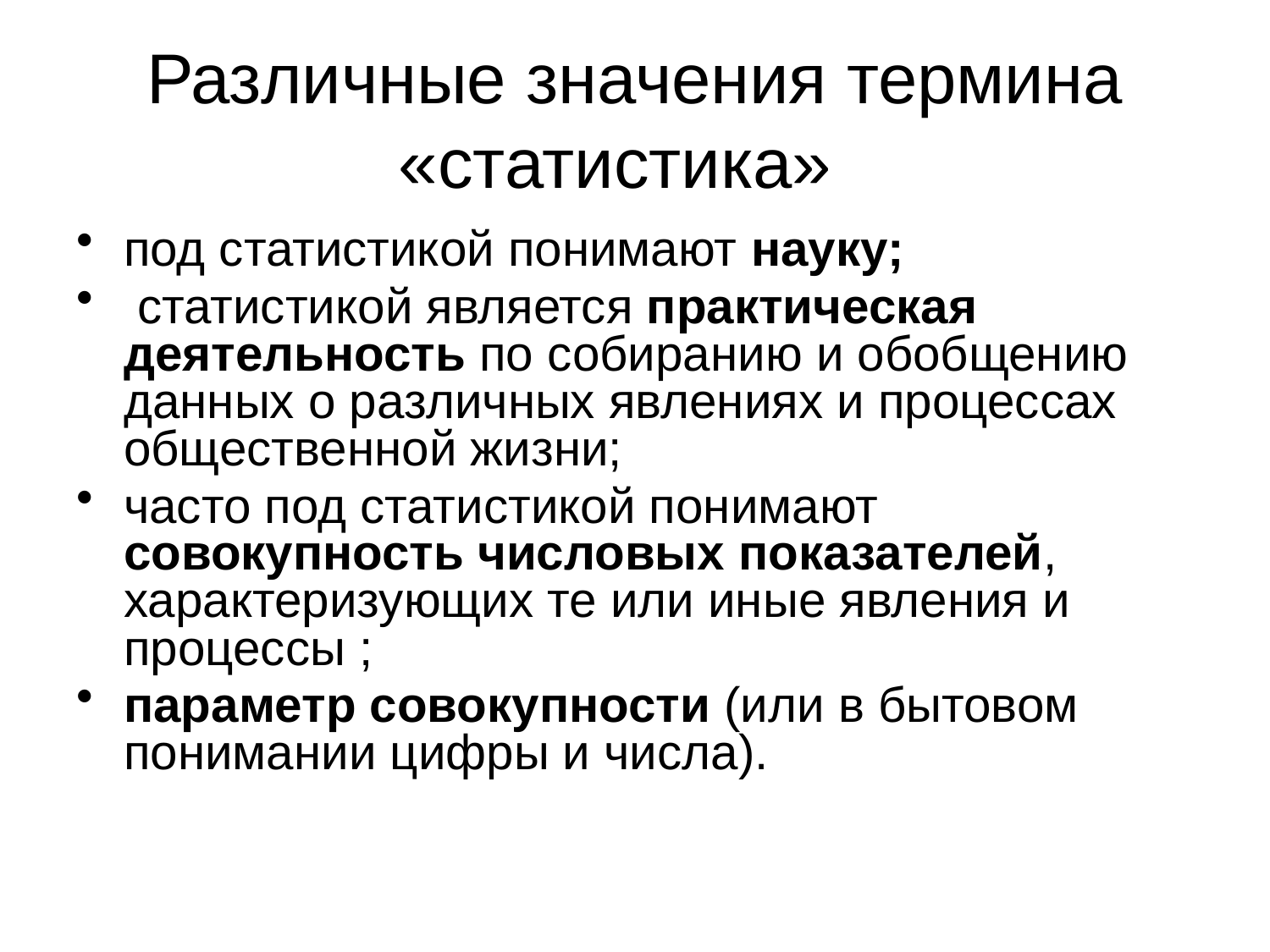

# Различные значения термина «статистика»
под статистикой понимают науку;
 статистикой является практическая деятельность по собиранию и обобщению данных о различных явлениях и процессах общественной жизни;
часто под статистикой понимают совокупность числовых показателей, характеризующих те или иные явления и процессы ;
параметр совокупности (или в бытовом понимании цифры и числа).